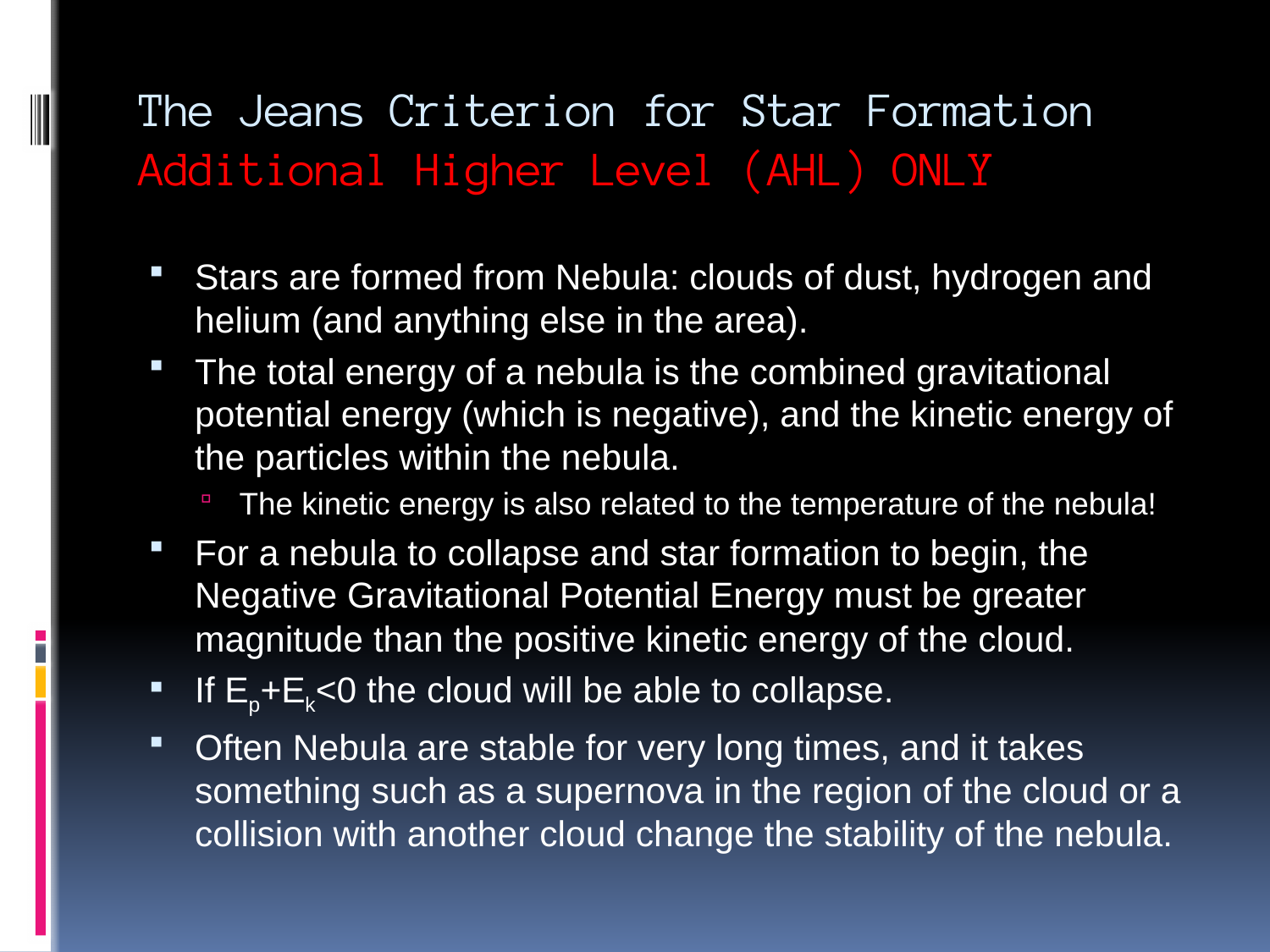

# The Jeans Criterion for Star Formation Additional Higher Level (AHL) ONLY
Stars are formed from Nebula: clouds of dust, hydrogen and helium (and anything else in the area).
The total energy of a nebula is the combined gravitational potential energy (which is negative), and the kinetic energy of the particles within the nebula.
The kinetic energy is also related to the temperature of the nebula!
For a nebula to collapse and star formation to begin, the Negative Gravitational Potential Energy must be greater magnitude than the positive kinetic energy of the cloud.
If Ep+Ek<0 the cloud will be able to collapse.
Often Nebula are stable for very long times, and it takes something such as a supernova in the region of the cloud or a collision with another cloud change the stability of the nebula.